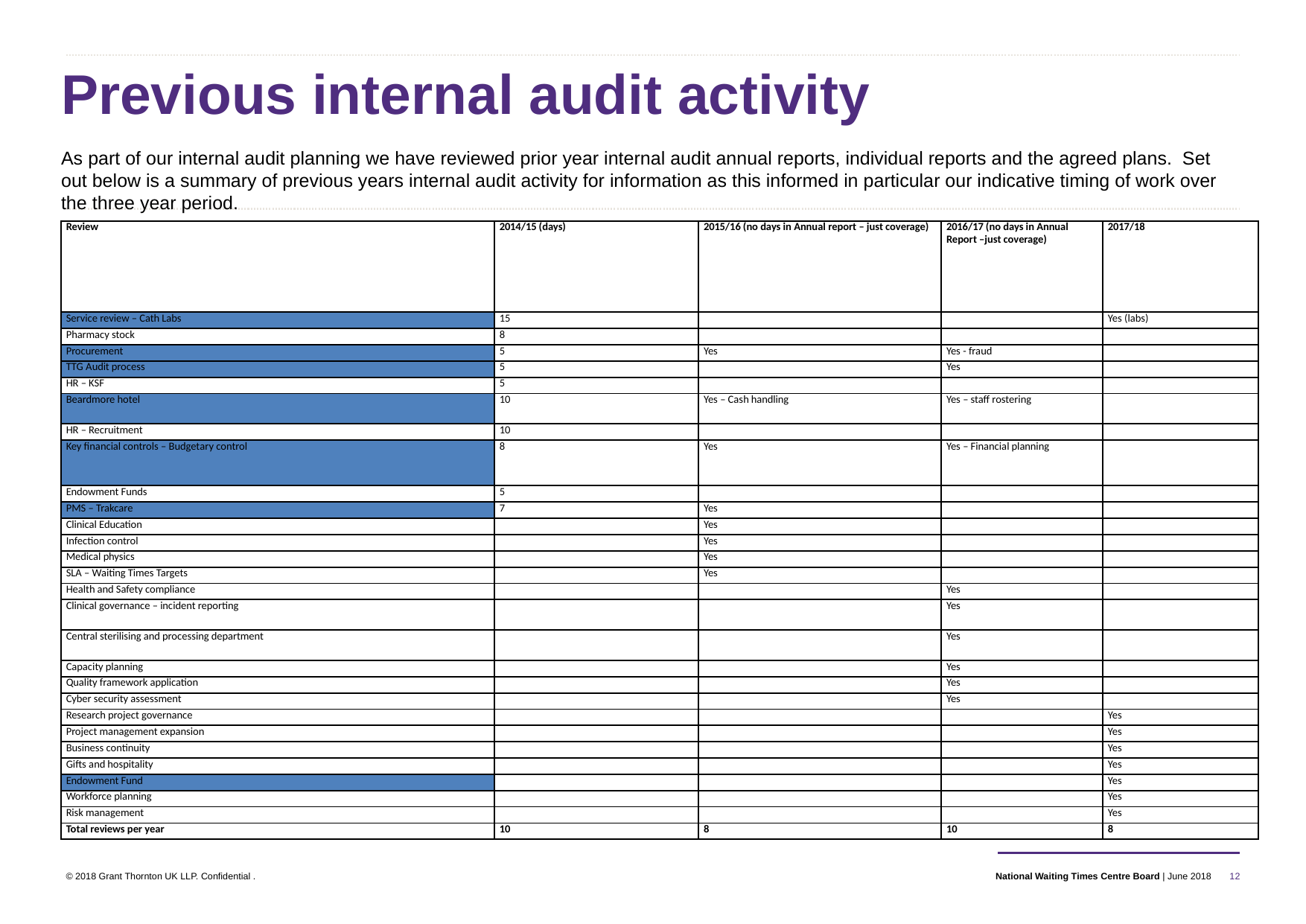

Previous internal audit activity
#

As part of our internal audit planning we have reviewed prior year internal audit annual reports, individual reports and the agreed plans.  Set out below is a summary of previous years internal audit activity for information as this informed in particular our indicative timing of work over the three year period.
| Review | 2014/15 (days) | 2015/16 (no days in Annual report – just coverage) | 2016/17 (no days in Annual Report –just coverage) | 2017/18 |
| --- | --- | --- | --- | --- |
| Service review – Cath Labs | 15 |  |  | Yes (labs) |
| Pharmacy stock | 8 |  |  |  |
| Procurement | 5 | Yes | Yes - fraud |  |
| TTG Audit process | 5 |  | Yes |  |
| HR – KSF | 5 |  |  |  |
| Beardmore hotel | 10 | Yes – Cash handling | Yes – staff rostering |  |
| HR – Recruitment | 10 |  |  |  |
| Key financial controls – Budgetary control | 8 | Yes | Yes – Financial planning |  |
| Endowment Funds | 5 |  |  |  |
| PMS – Trakcare | 7 | Yes |  |  |
| Clinical Education |  | Yes |  |  |
| Infection control |  | Yes |  |  |
| Medical physics |  | Yes |  |  |
| SLA – Waiting Times Targets |  | Yes |  |  |
| Health and Safety compliance |  |  | Yes |  |
| Clinical governance – incident reporting |  |  | Yes |  |
| Central sterilising and processing department |  |  | Yes |  |
| Capacity planning |  |  | Yes |  |
| Quality framework application |  |  | Yes |  |
| Cyber security assessment |  |  | Yes |  |
| Research project governance |  |  |  | Yes |
| Project management expansion |  |  |  | Yes |
| Business continuity |  |  |  | Yes |
| Gifts and hospitality |  |  |  | Yes |
| Endowment Fund |  |  |  | Yes |
| Workforce planning |  |  |  | Yes |
| Risk management |  |  |  | Yes |
| Total reviews per year | 10 | 8 | 10 | 8 |
12